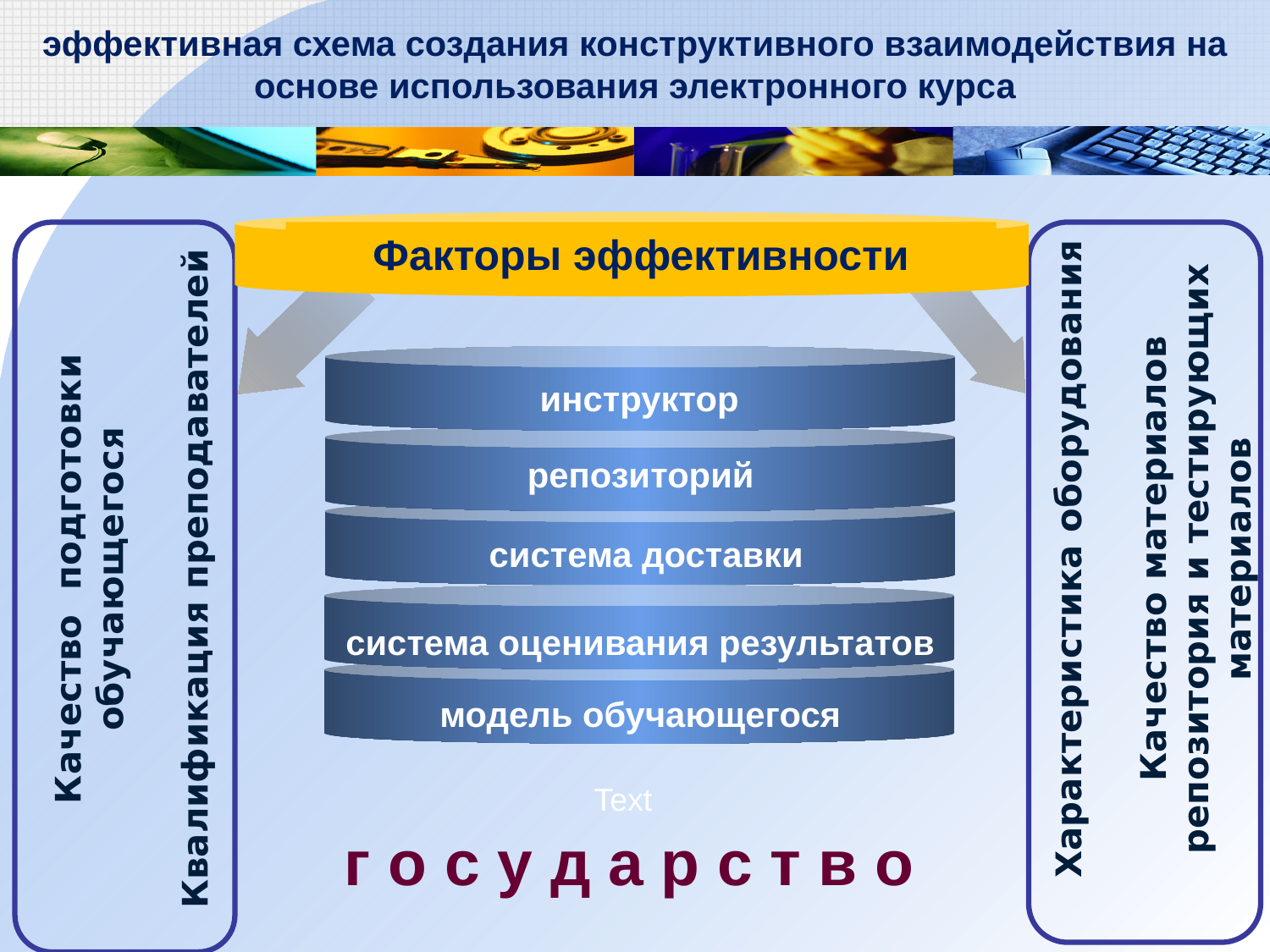

# эффективная схема создания конструктивного взаимодействия на основе использования электронного курса

Характеристика оборудования

Качество материалов репозитория и тестирующих материалов

Качество  подготовки обучающегося

Квалификация преподавателей
Факторы эффективности

инструктор

репозиторий

система доставки

система оценивания результатов

модель обучающегося
Text
г о с у д а р с т в о